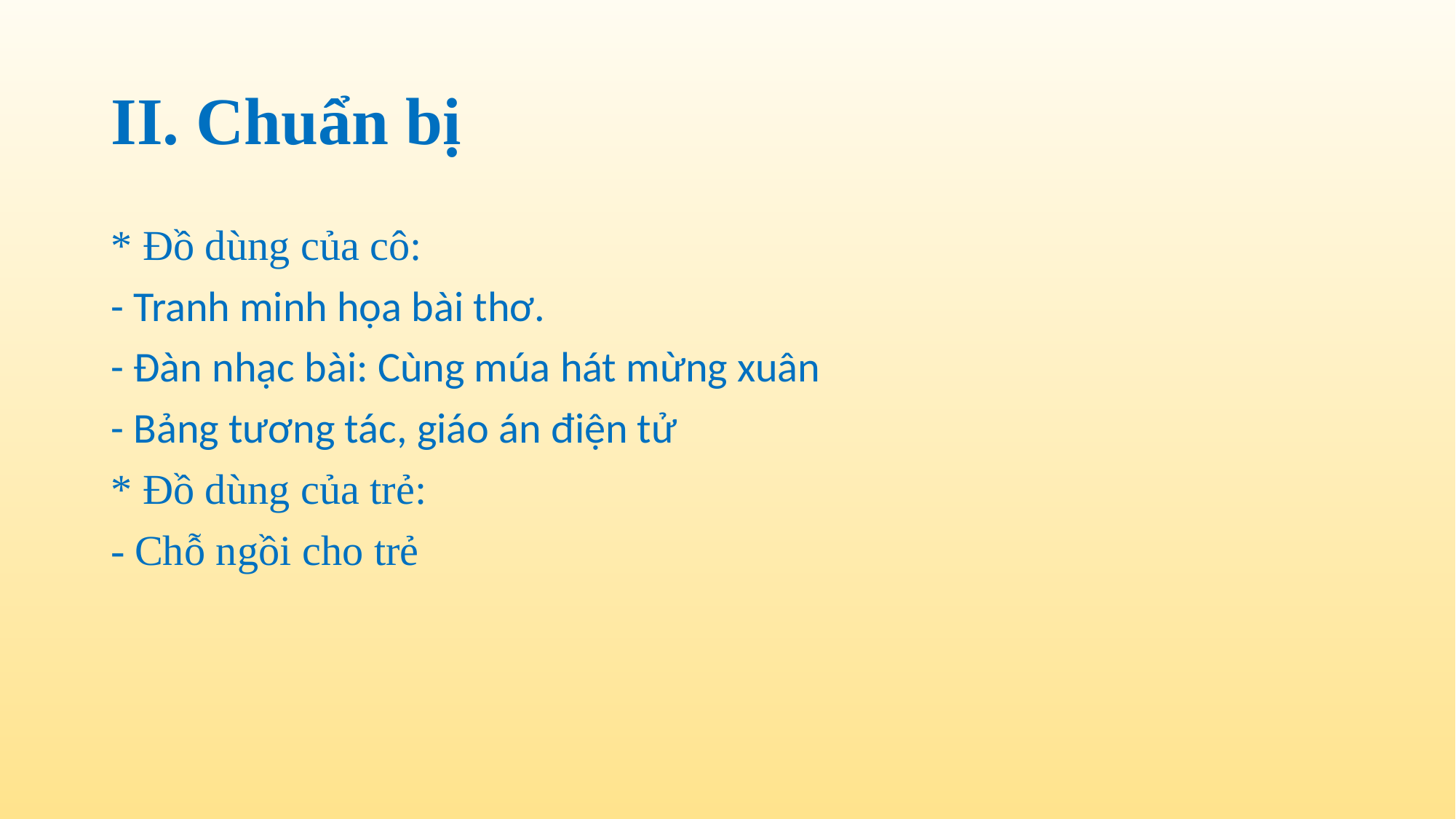

# II. Chuẩn bị
* Đồ dùng của cô:
- Tranh minh họa bài thơ.
- Đàn nhạc bài: Cùng múa hát mừng xuân
- Bảng tương tác, giáo án điện tử
* Đồ dùng của trẻ:
- Chỗ ngồi cho trẻ